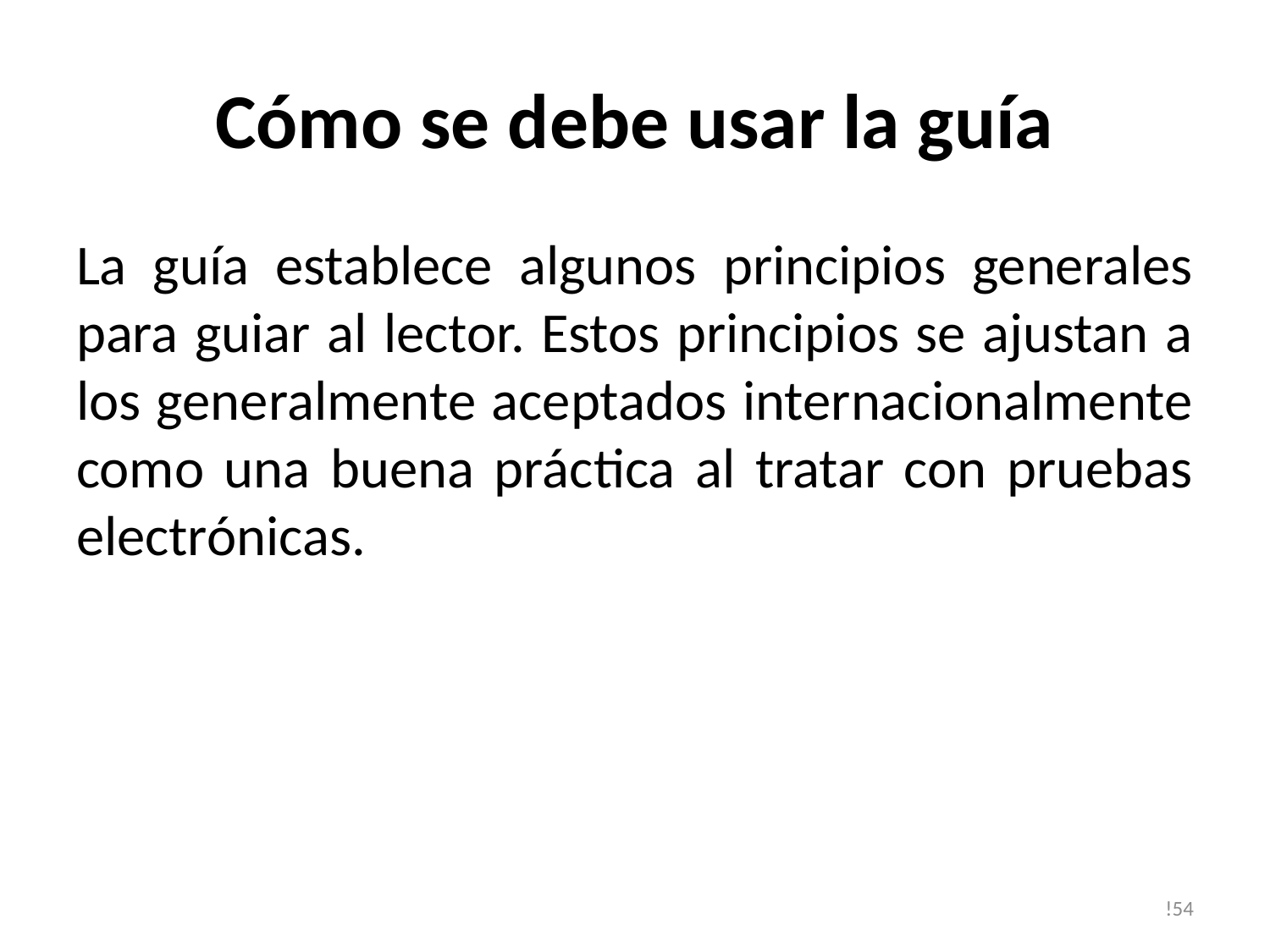

# Cómo se debe usar la guía
La guía establece algunos principios generales para guiar al lector. Estos principios se ajustan a los generalmente aceptados internacionalmente como una buena práctica al tratar con pruebas electrónicas.

!54